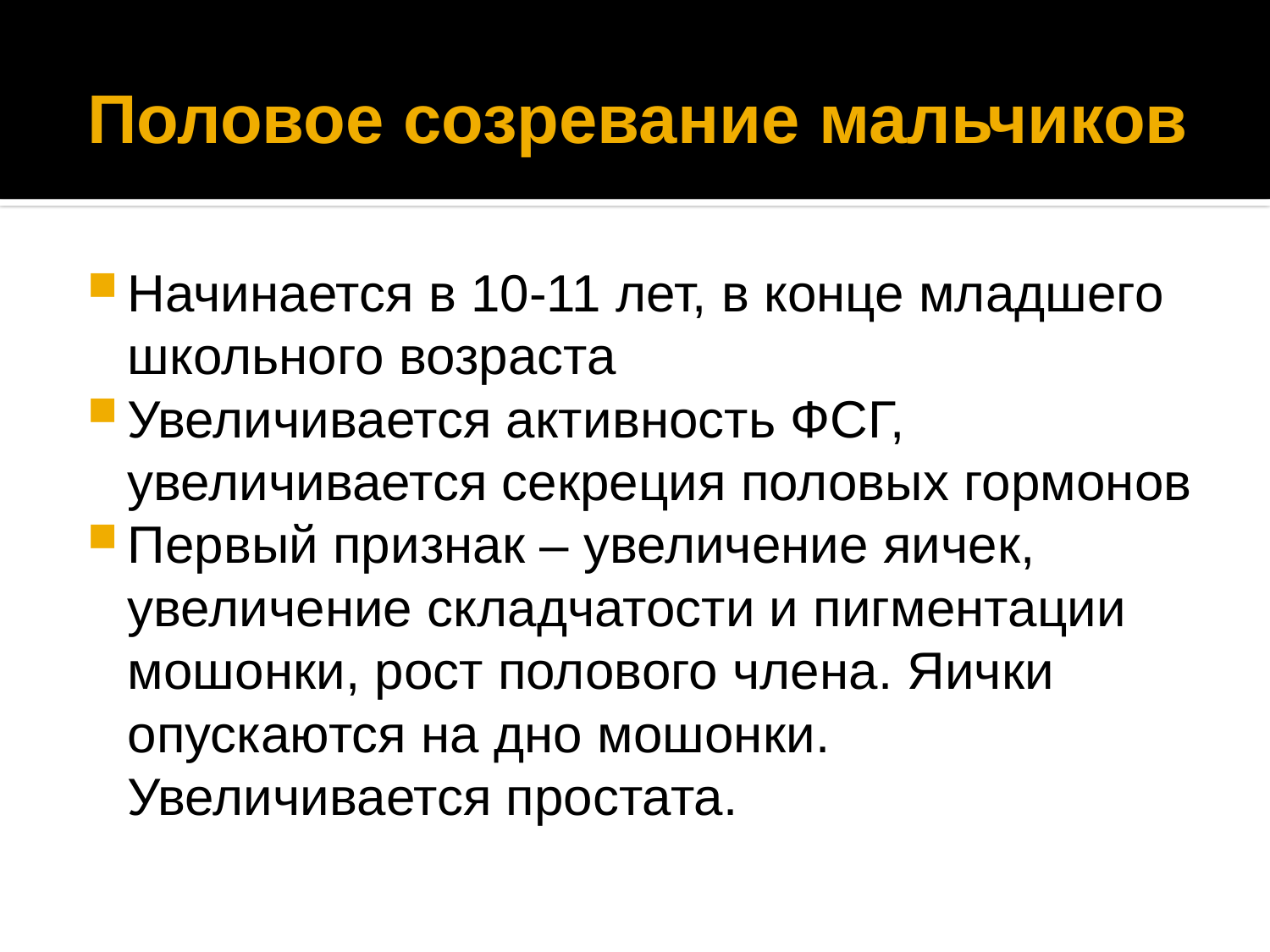

# Половое созревание мальчиков
Начинается в 10-11 лет, в конце младшего школьного возраста
Увеличивается активность ФСГ, увеличивается секреция половых гормонов
Первый признак – увеличение яичек, увеличение складчатости и пигментации мошонки, рост полового члена. Яички опускаются на дно мошонки. Увеличивается простата.